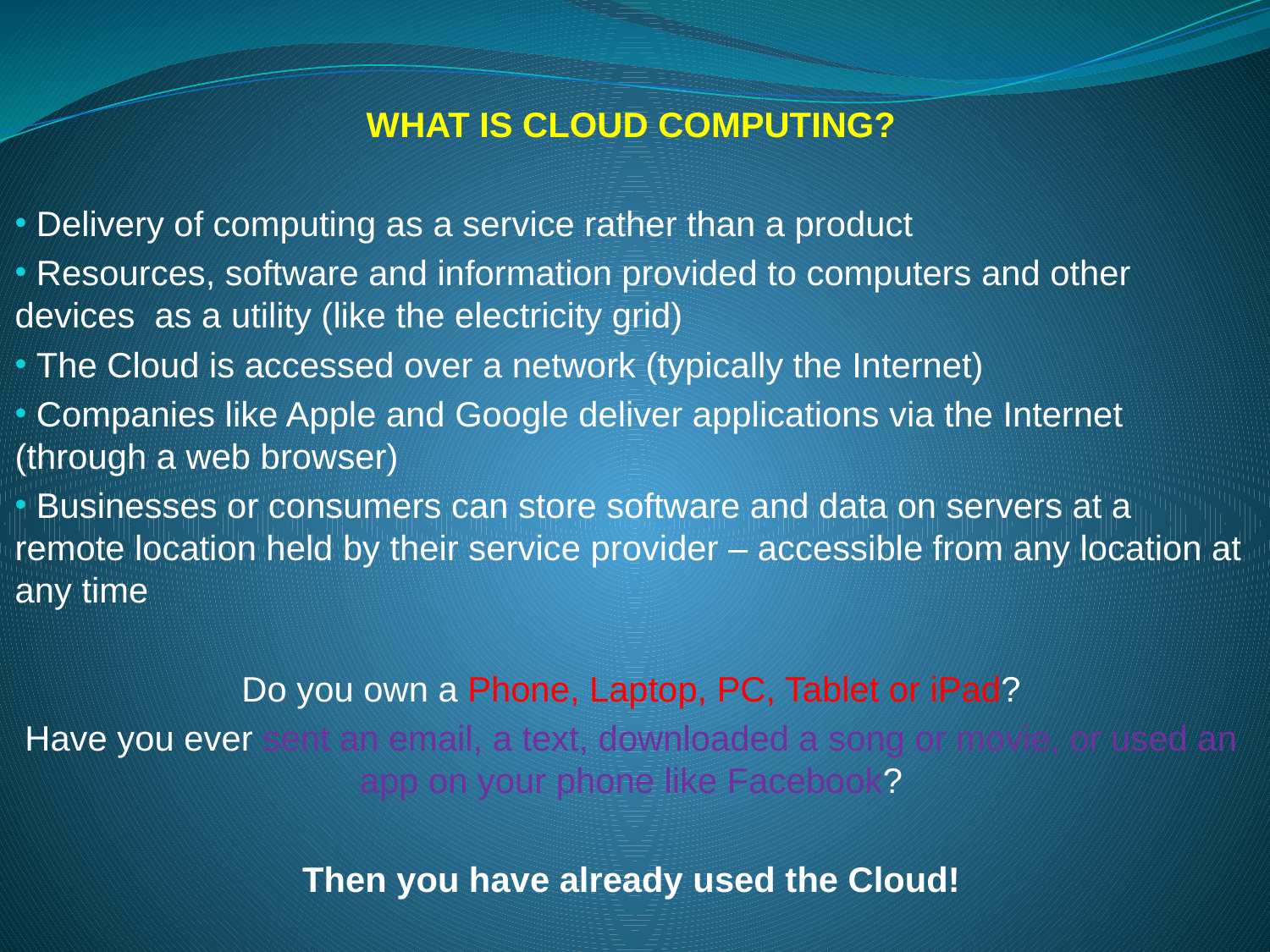

WHAT IS CLOUD COMPUTING?

 Delivery of computing as a service rather than a product
 Resources, software and information provided to computers and other devices  as a utility (like the electricity grid)
 The Cloud is accessed over a network (typically the Internet)
 Companies like Apple and Google deliver applications via the Internet (through a web browser)
 Businesses or consumers can store software and data on servers at a remote location held by their service provider – accessible from any location at any time

Do you own a Phone, Laptop, PC, Tablet or iPad?
Have you ever sent an email, a text, downloaded a song or movie, or used an app on your phone like Facebook?

Then you have already used the Cloud!